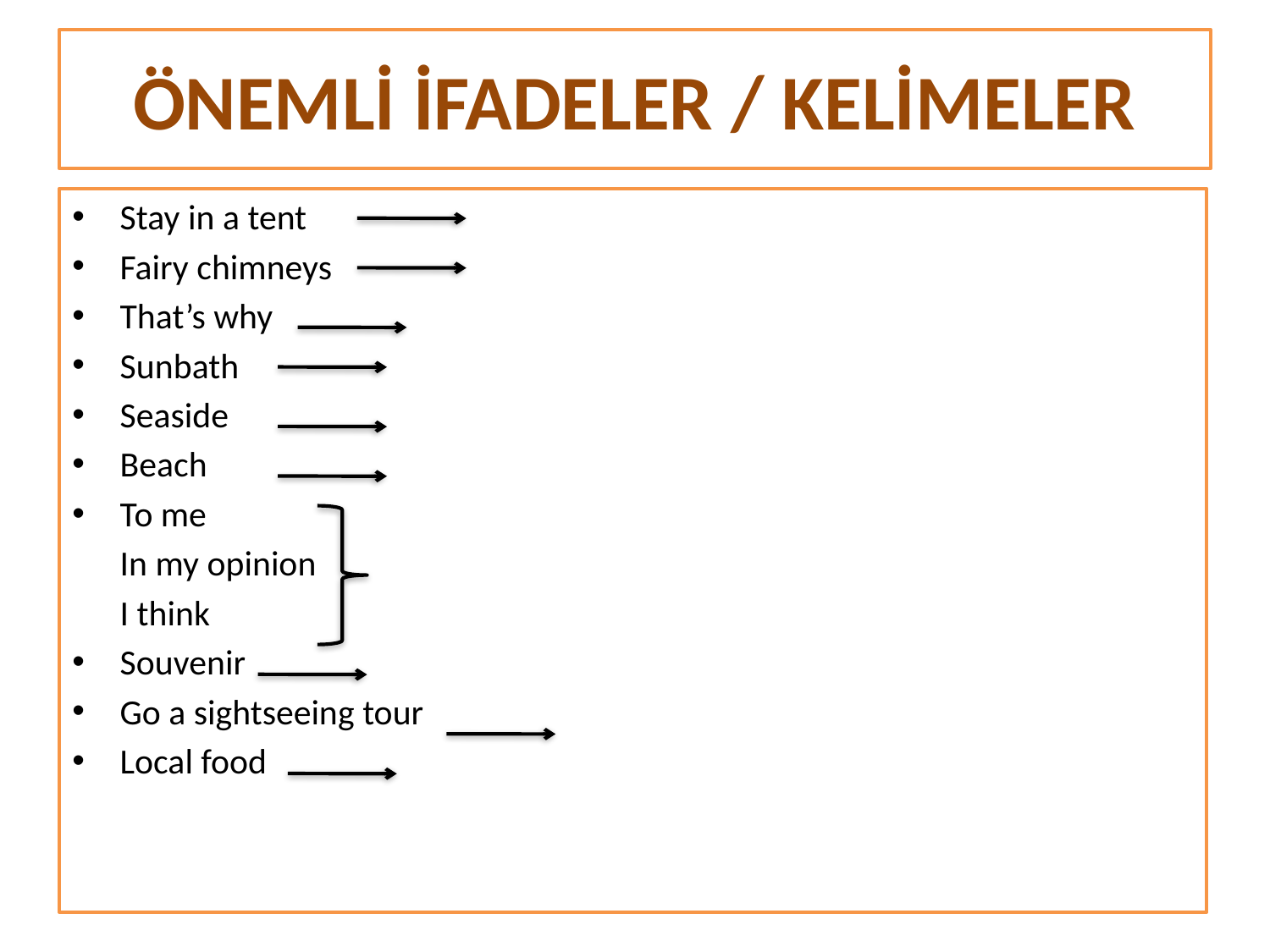

# ÖNEMLİ İFADELER / KELİMELER
Stay in a tent
Fairy chimneys
That’s why
Sunbath
Seaside
Beach
To me
	In my opinion
	I think
Souvenir
Go a sightseeing tour
Local food